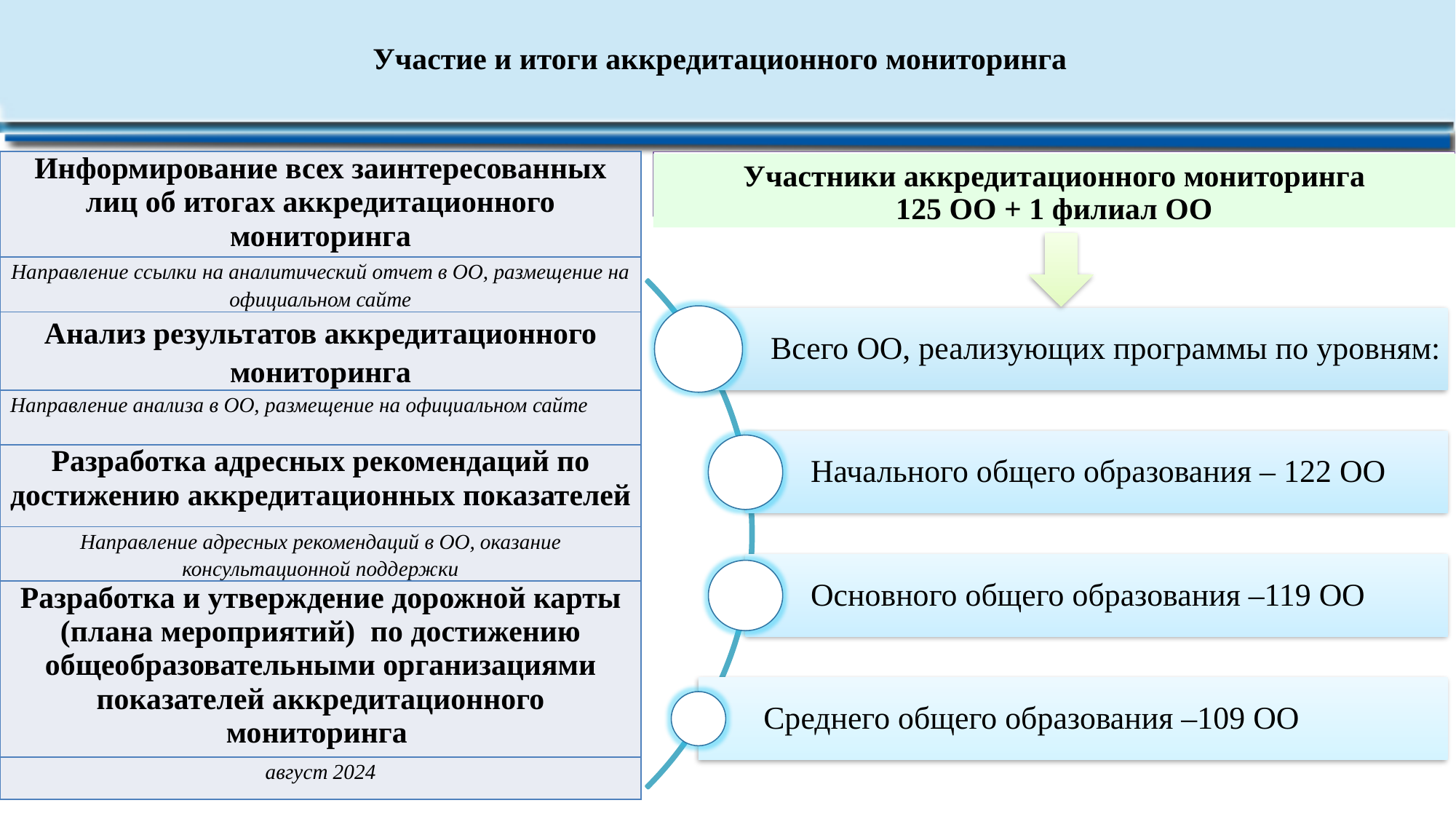

# Участие и итоги аккредитационного мониторинга

Участники аккредитационного мониторинга
125 ОО + 1 филиал ОО
| Информирование всех заинтересованных лиц об итогах аккредитационного мониторинга |
| --- |
| Направление ссылки на аналитический отчет в ОО, размещение на официальном сайте |
| Анализ результатов аккредитационного мониторинга |
| Направление анализа в ОО, размещение на официальном сайте |
| Разработка адресных рекомендаций по достижению аккредитационных показателей |
| Направление адресных рекомендаций в ОО, оказание консультационной поддержки |
| Разработка и утверждение дорожной карты (плана мероприятий) по достижению общеобразовательными организациями показателей аккредитационного мониторинга |
| август 2024 |

 Всего ОО, реализующих программы по уровням:
Начального общего образования – 122 ОО
Основного общего образования –119 ОО
Среднего общего образования –109 ОО